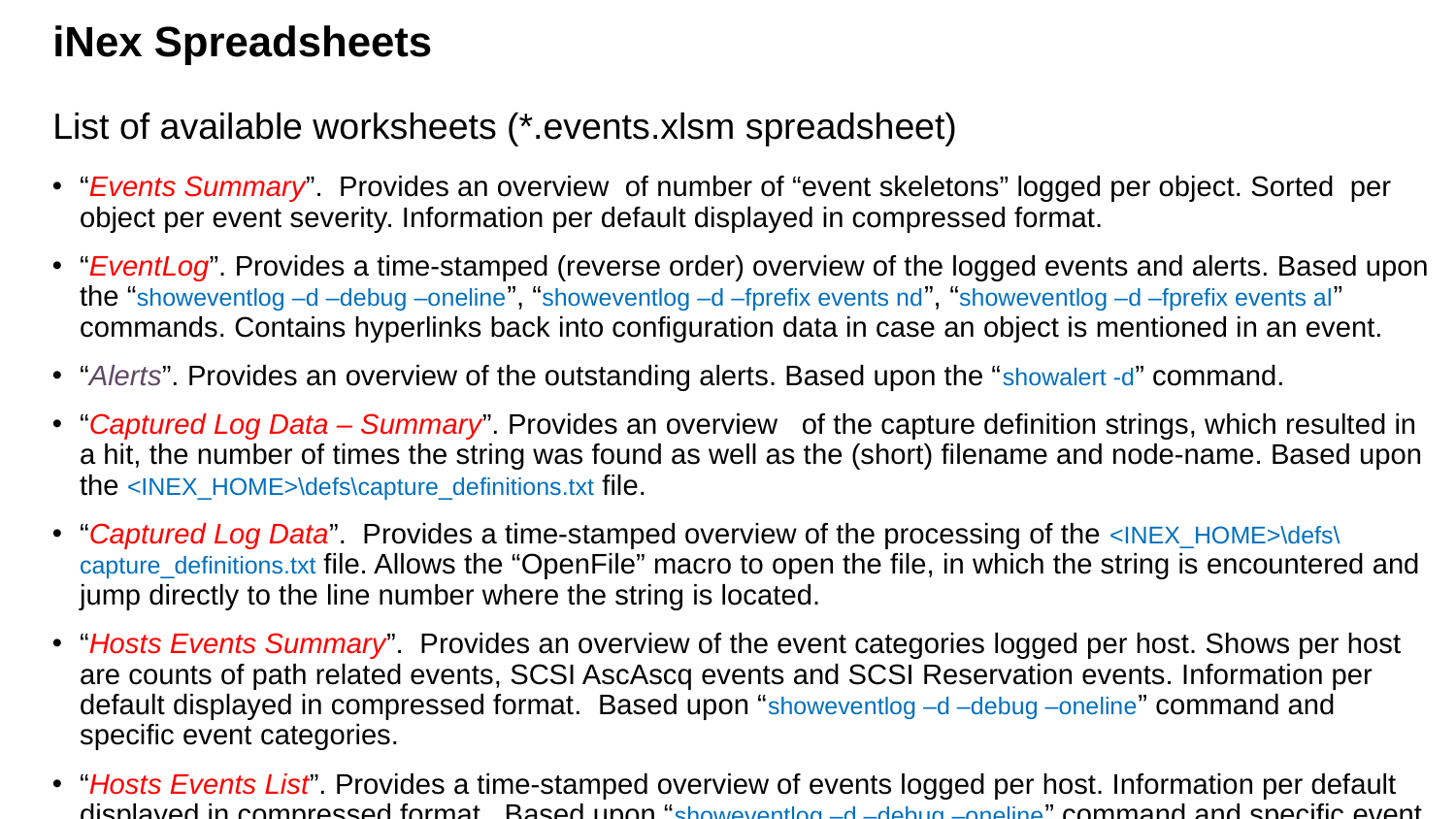

# iNex Spreadsheets
List of available worksheets (*.events.xlsm spreadsheet)
“Events Summary”.  Provides an overview  of number of “event skeletons” logged per object. Sorted  per object per event severity. Information per default displayed in compressed format.
“EventLog”. Provides a time-stamped (reverse order) overview of the logged events and alerts. Based upon the “showeventlog –d –debug –oneline”, “showeventlog –d –fprefix events nd”, “showeventlog –d –fprefix events al” commands. Contains hyperlinks back into configuration data in case an object is mentioned in an event.
“Alerts”. Provides an overview of the outstanding alerts. Based upon the “showalert -d” command.
“Captured Log Data – Summary”. Provides an overview   of the capture definition strings, which resulted in a hit, the number of times the string was found as well as the (short) filename and node-name. Based upon the <INEX_HOME>\defs\capture_definitions.txt file.
“Captured Log Data”.  Provides a time-stamped overview of the processing of the <INEX_HOME>\defs\capture_definitions.txt file. Allows the “OpenFile” macro to open the file, in which the string is encountered and jump directly to the line number where the string is located.
“Hosts Events Summary”.  Provides an overview of the event categories logged per host. Shows per host are counts of path related events, SCSI AscAscq events and SCSI Reservation events. Information per default displayed in compressed format.  Based upon “showeventlog –d –debug –oneline” command and specific event categories.
“Hosts Events List”. Provides a time-stamped overview of events logged per host. Information per default displayed in compressed format.  Based upon “showeventlog –d –debug –oneline” command and specific event categories.